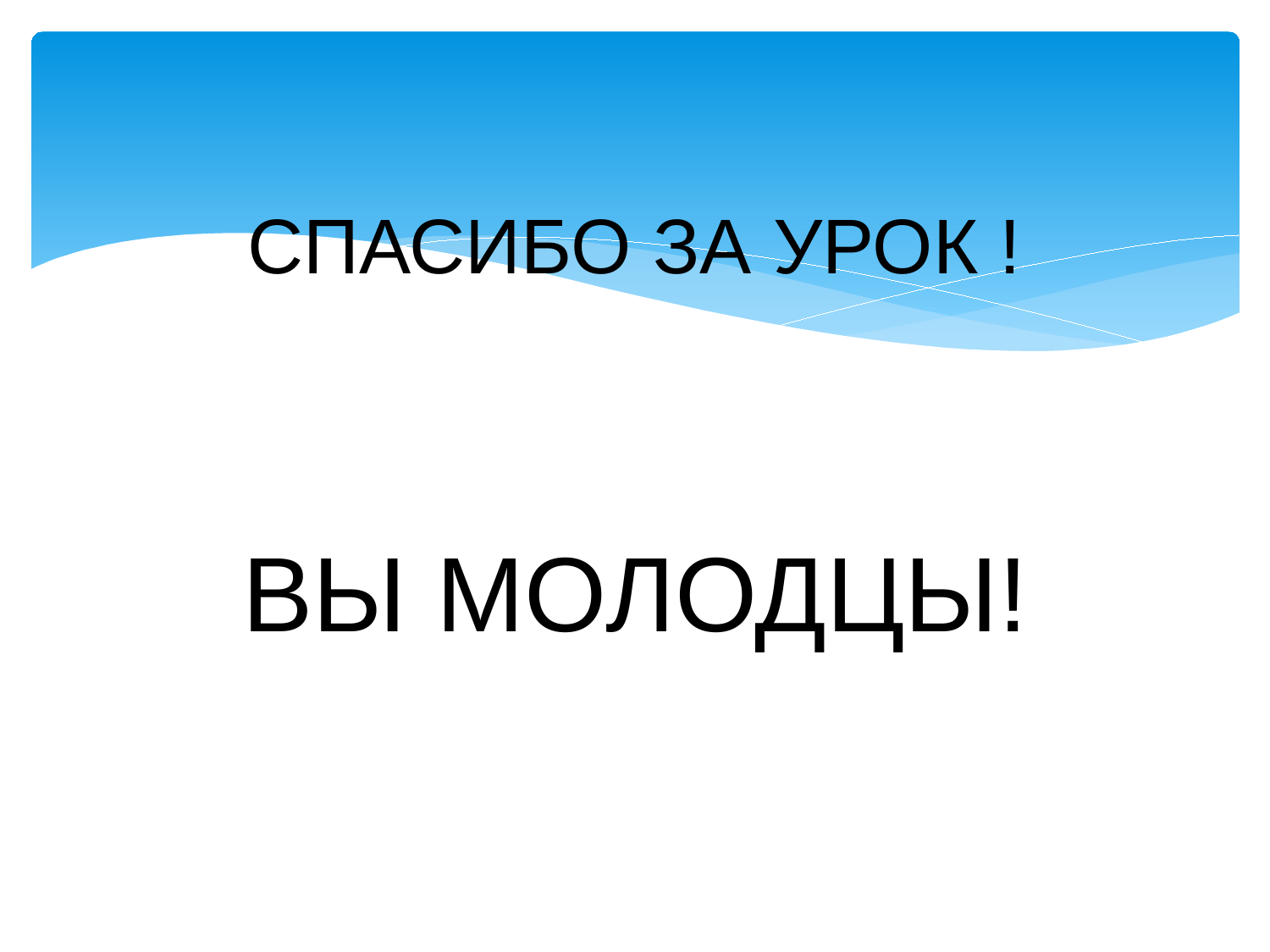

# СПАСИБО ЗА УРОК !

ВЫ МОЛОДЦЫ!